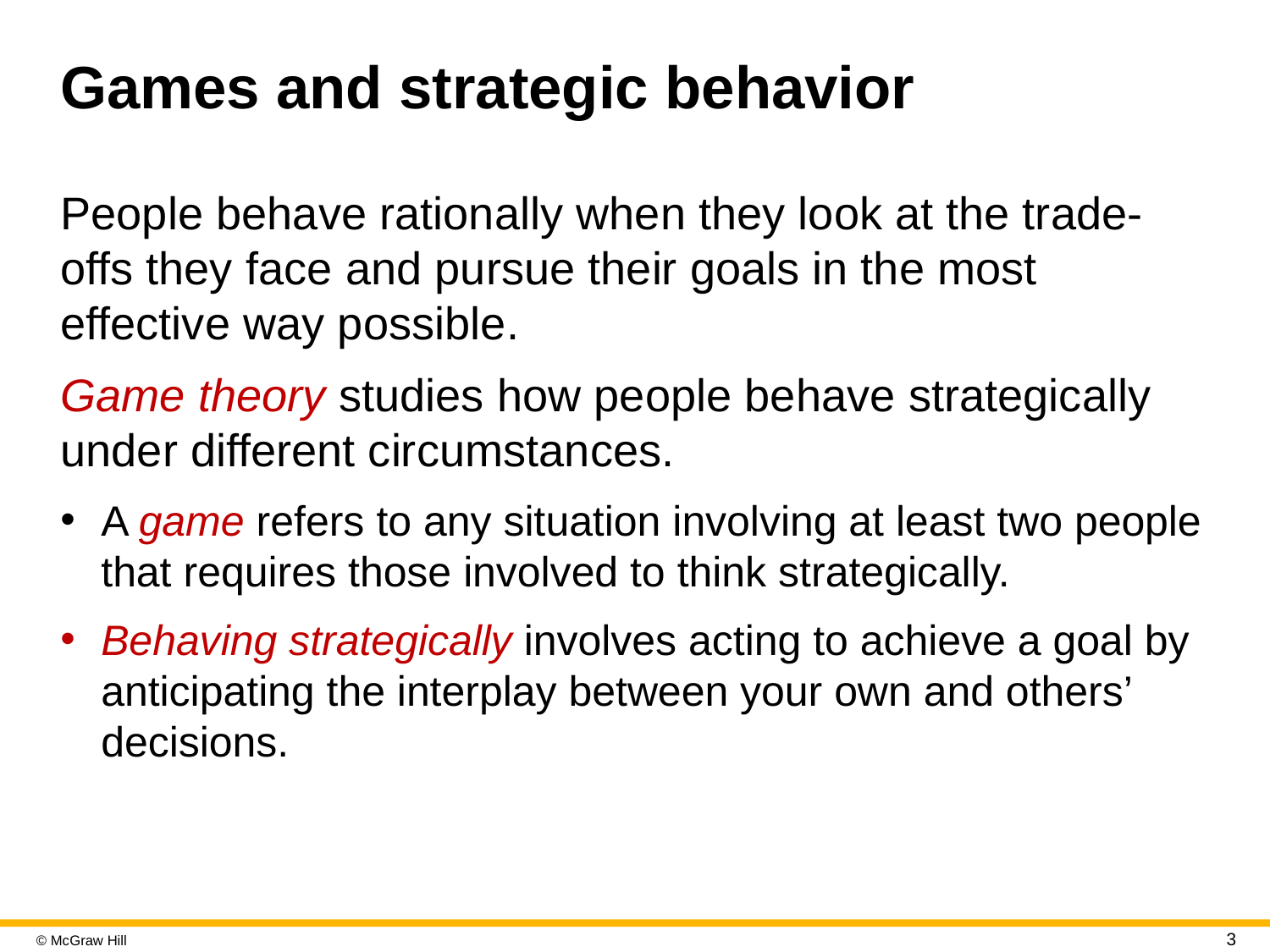

# Games and strategic behavior
People behave rationally when they look at the trade-offs they face and pursue their goals in the most effective way possible.
Game theory studies how people behave strategically under different circumstances.
A game refers to any situation involving at least two people that requires those involved to think strategically.
Behaving strategically involves acting to achieve a goal by anticipating the interplay between your own and others’ decisions.